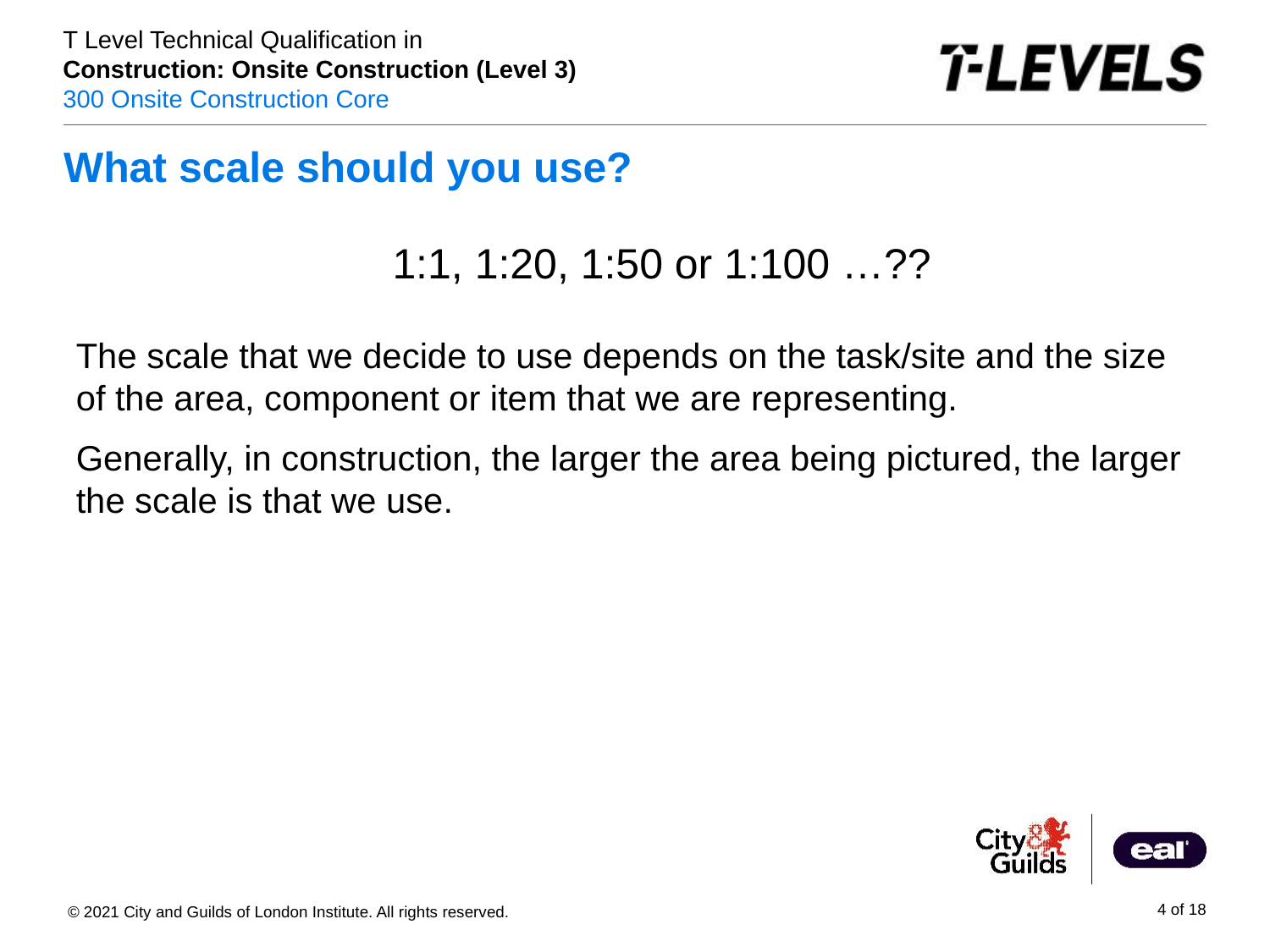

# What scale should you use?
1:1, 1:20, 1:50 or 1:100 …??
The scale that we decide to use depends on the task/site and the size of the area, component or item that we are representing.
Generally, in construction, the larger the area being pictured, the larger the scale is that we use.